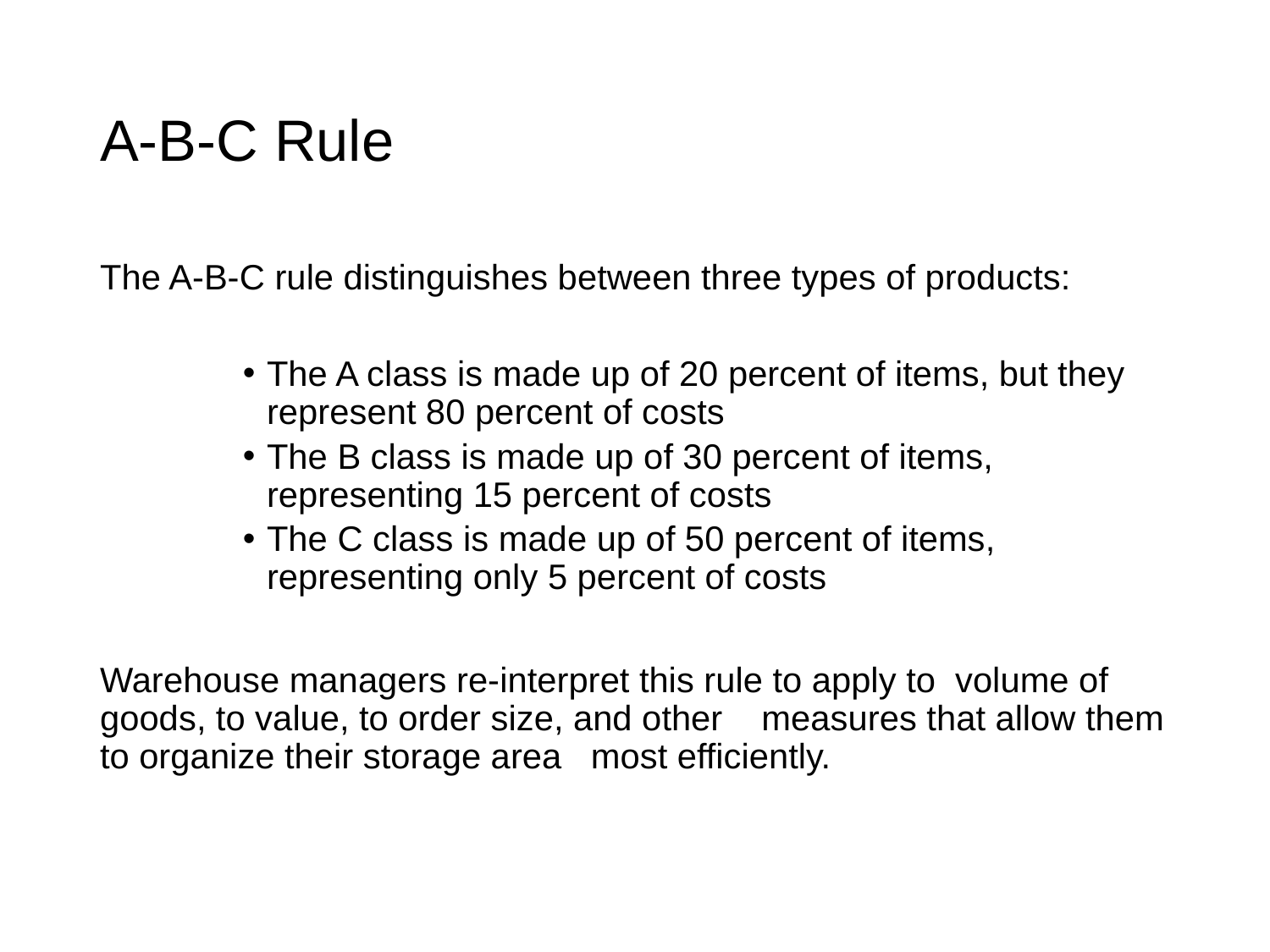

# A-B-C Rule
The A-B-C rule distinguishes between three types of products:

The A class is made up of 20 percent of items, but they represent 80 percent of costs
The B class is made up of 30 percent of items, representing 15 percent of costs
The C class is made up of 50 percent of items, representing only 5 percent of costs

Warehouse managers re-interpret this rule to apply to  volume of goods, to value, to order size, and other    measures that allow them to organize their storage area   most efficiently.